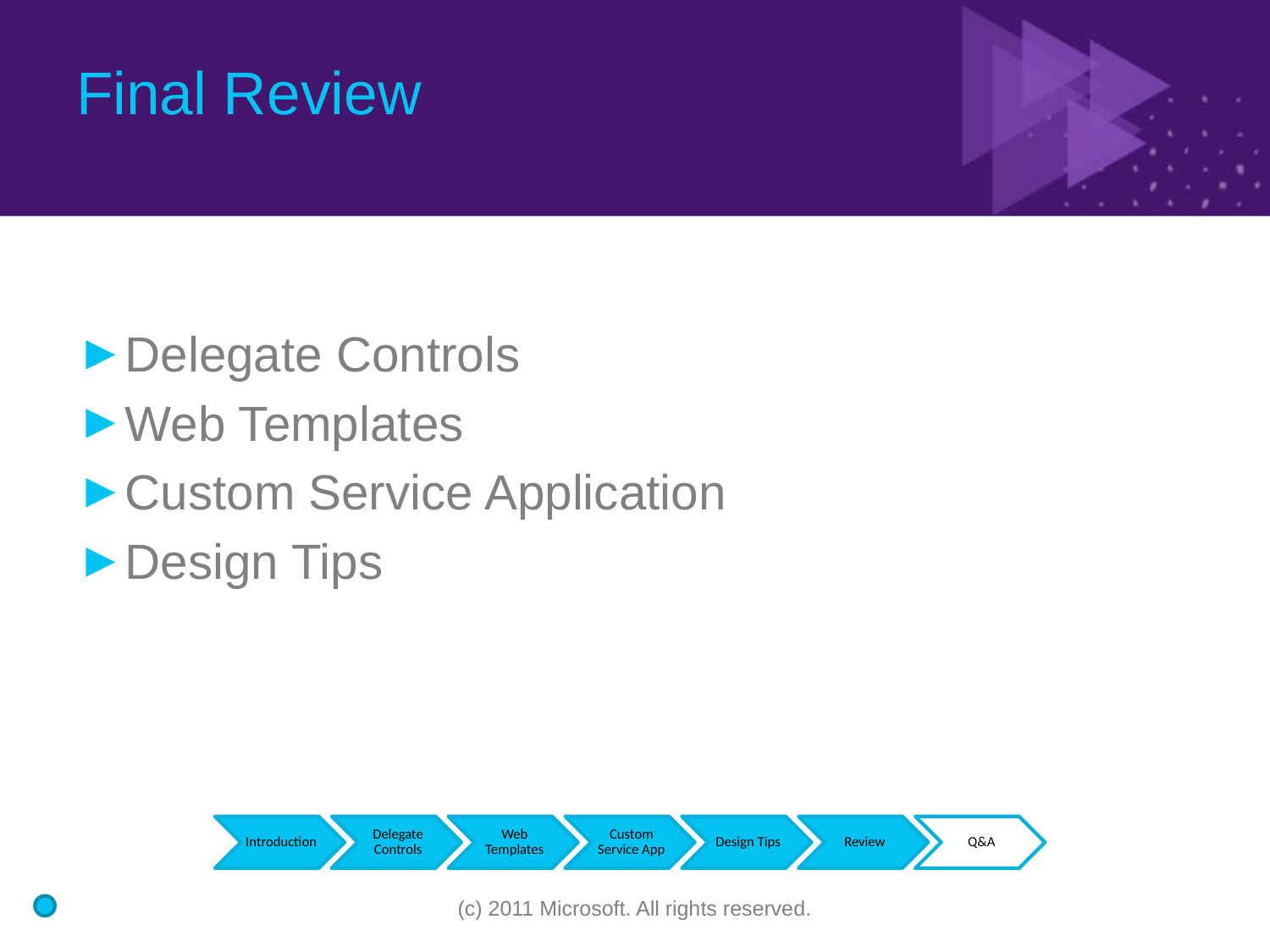

# Final Review
Delegate Controls
Web Templates
Custom Service Application
Design Tips
Introduction
Delegate Controls
Web Templates
Custom Service App
Design Tips
Review
Q&A
(c) 2011 Microsoft. All rights reserved.